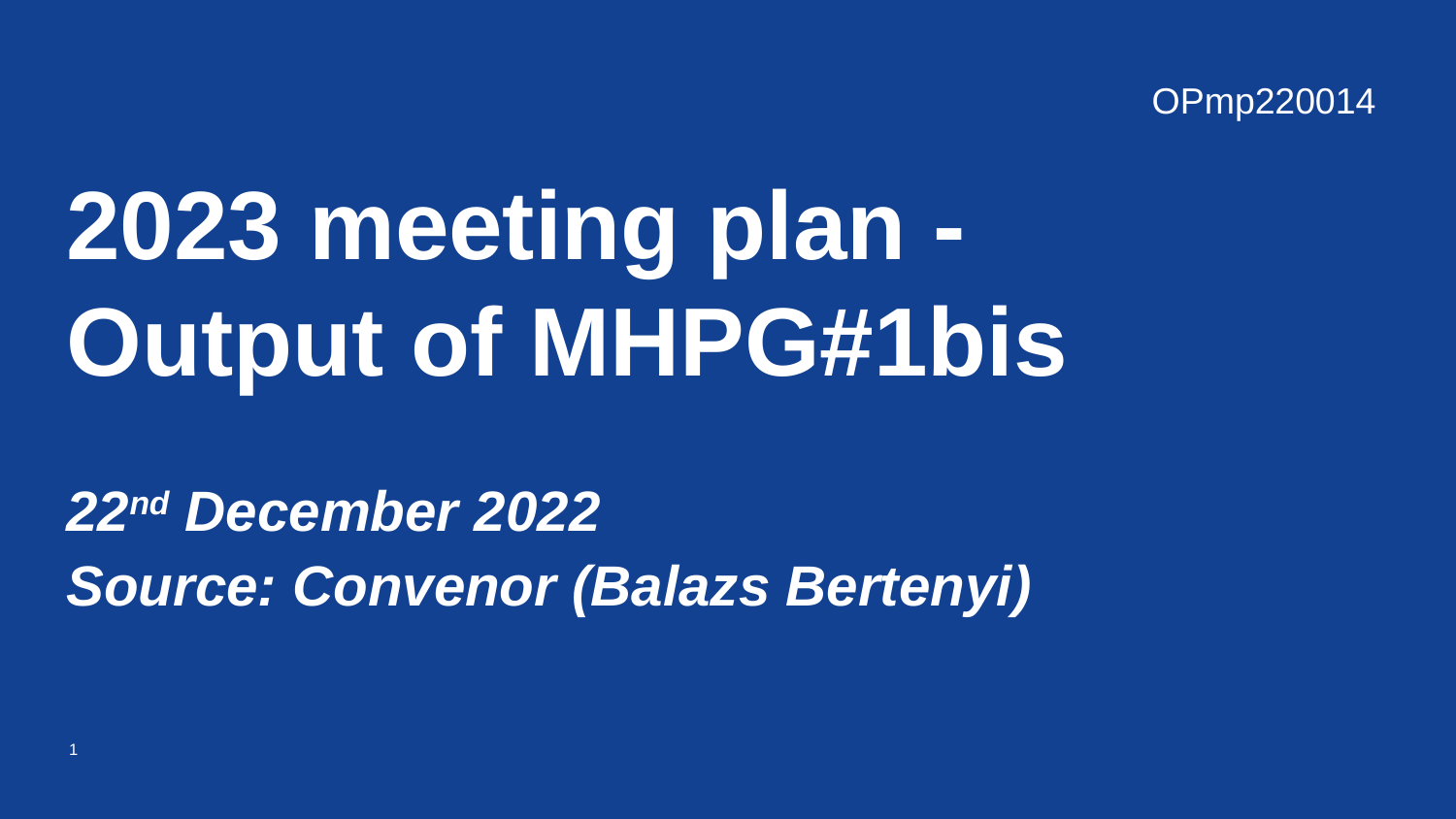

OPmp220014
2023 meeting plan -
Output of MHPG#1bis

22nd December 2022
Source: Convenor (Balazs Bertenyi)